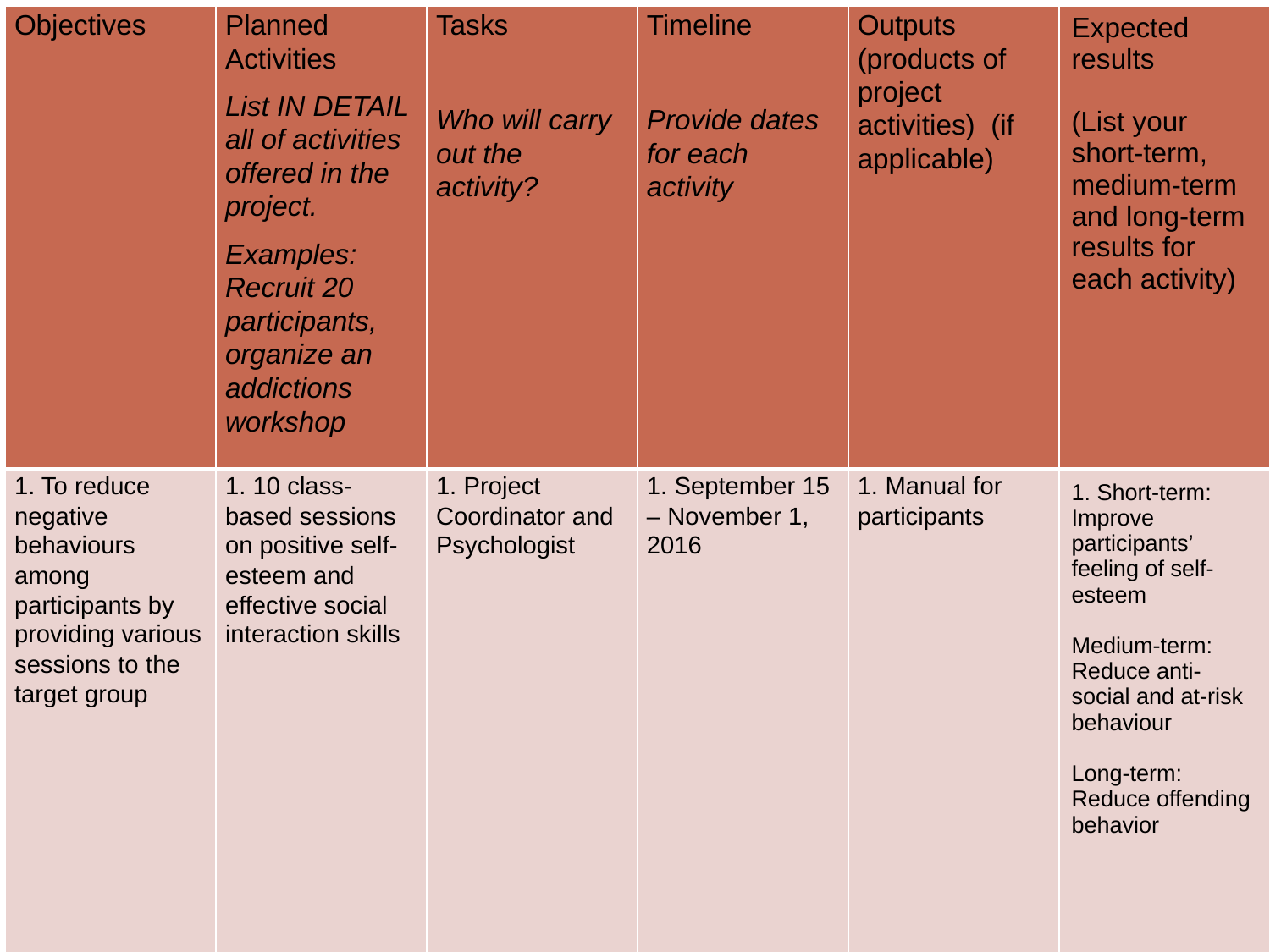

| Objectives | Planned Activities List IN DETAIL all of activities offered in the project.   Examples: Recruit 20 participants, organize an addictions workshop | Tasks   Who will carry out the activity? | Timeline   Provide dates for each activity | Outputs (products of project activities) (if applicable) | Expected results (List your short-term, medium-term and long-term results for each activity) |
| --- | --- | --- | --- | --- | --- |
| 1. To reduce negative behaviours among participants by providing various sessions to the target group | 1. 10 class-based sessions on positive self-esteem and effective social interaction skills | 1. Project Coordinator and Psychologist | 1. September 15 – November 1, 2016 | 1. Manual for participants | 1. Short-term: Improve participants’ feeling of self-esteem Medium-term: Reduce anti-social and at-risk behaviour Long-term: Reduce offending behavior |
# Step 3 : Fill out the Project description section